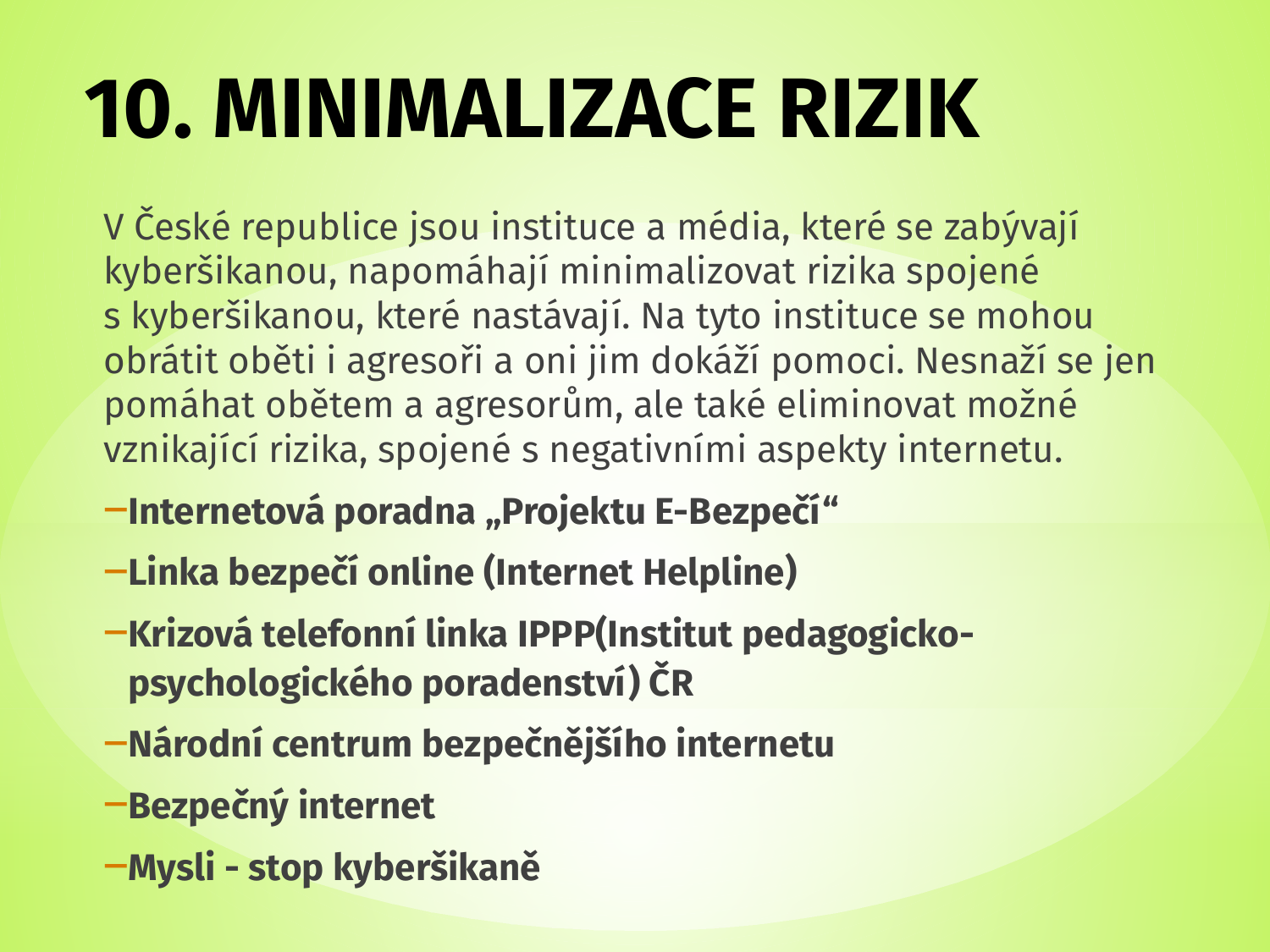

# 10. Minimalizace riziK
V České republice jsou instituce a média, které se zabývají kyberšikanou, napomáhají minimalizovat rizika spojené s kyberšikanou, které nastávají. Na tyto instituce se mohou obrátit oběti i agresoři a oni jim dokáží pomoci. Nesnaží se jen pomáhat obětem a agresorům, ale také eliminovat možné vznikající rizika, spojené s negativními aspekty internetu.
Internetová poradna „Projektu E-Bezpečí“
Linka bezpečí online (Internet Helpline)
Krizová telefonní linka IPPP(Institut pedagogicko-psychologického poradenství) ČR
Národní centrum bezpečnějšího internetu
Bezpečný internet
Mysli - stop kyberšikaně